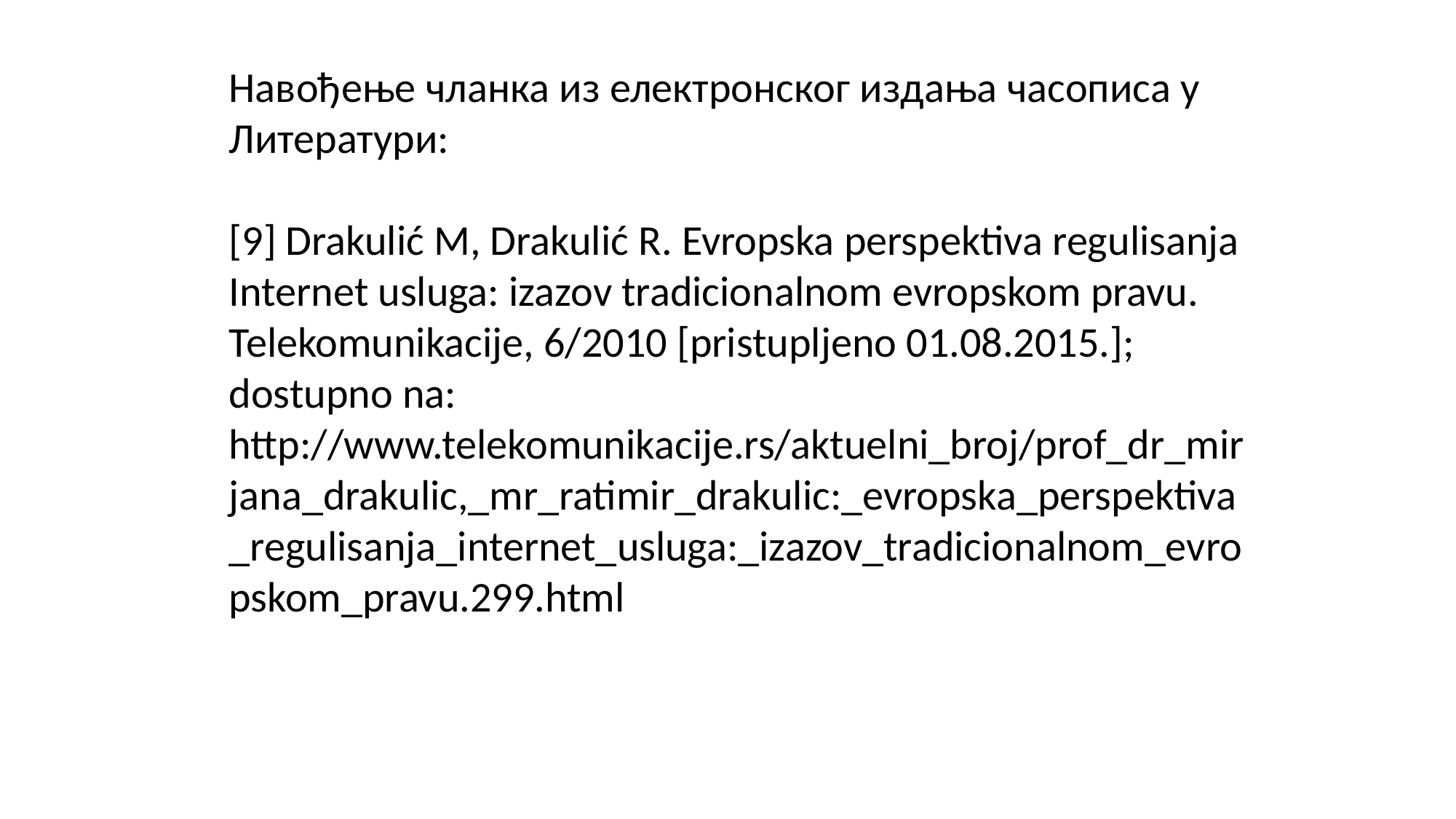

Навођење чланка из електронског издања часописа у Литератури:

[9] Drakulić M, Drakulić R. Evropska perspektiva regulisanja Internet usluga: izazov tradicionalnom evropskom pravu. Telekomunikacije, 6/2010 [pristupljeno 01.08.2015.]; dostupno na: http://www.telekomunikacije.rs/aktuelni_broj/prof_dr_mirjana_drakulic,_mr_ratimir_drakulic:_evropska_perspektiva_regulisanja_internet_usluga:_izazov_tradicionalnom_evropskom_pravu.299.html